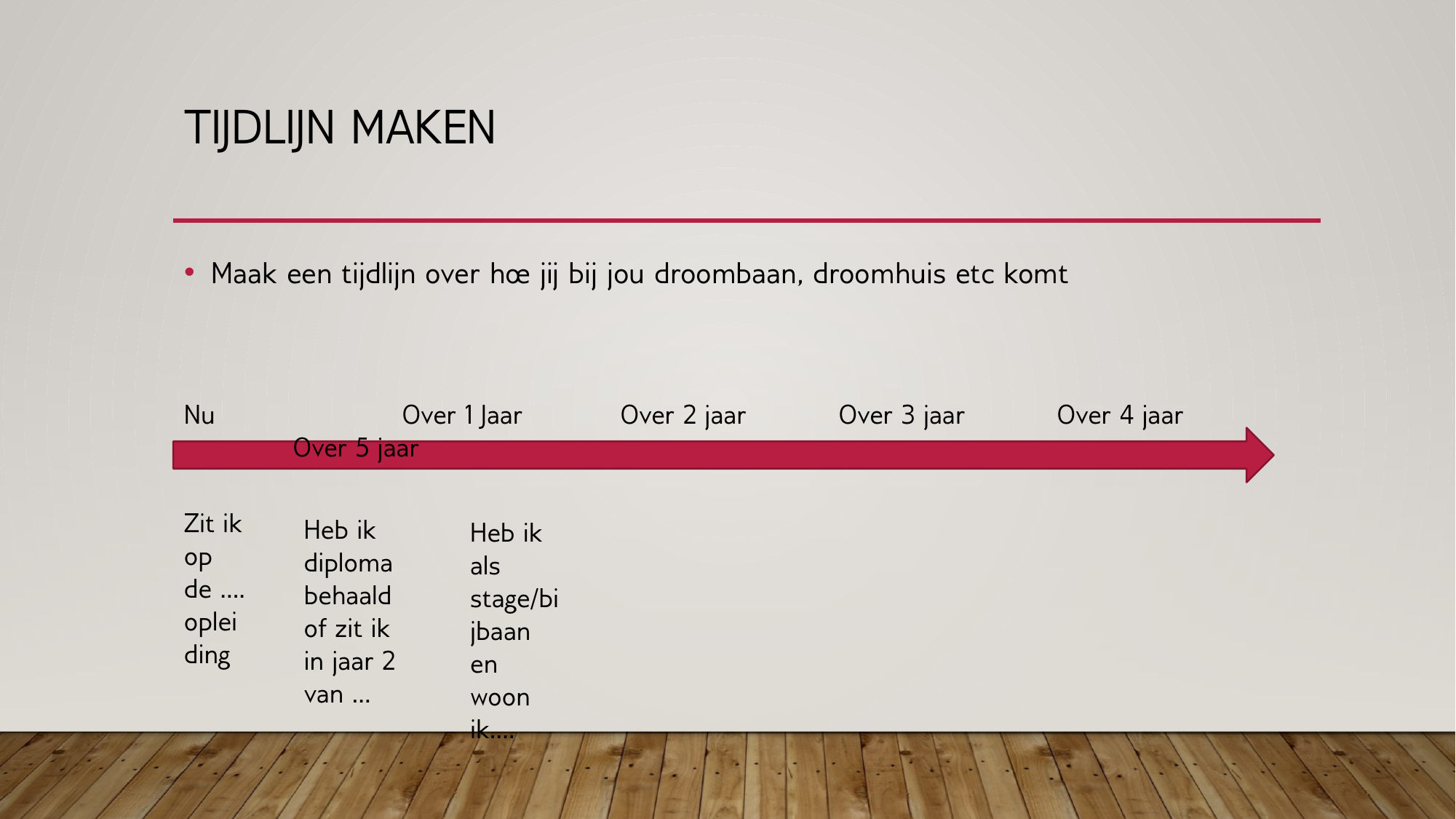

# Tijdlijn maken
Maak een tijdlijn over hoe jij bij jou droombaan, droomhuis etc komt
Nu		Over 1 Jaar	Over 2 jaar	Over 3 jaar	Over 4 jaar	Over 5 jaar

Zit ik op de …. opleiding
Heb ik diploma behaald of zit ik in jaar 2 van …
Heb ik als stage/bijbaan en woon ik….